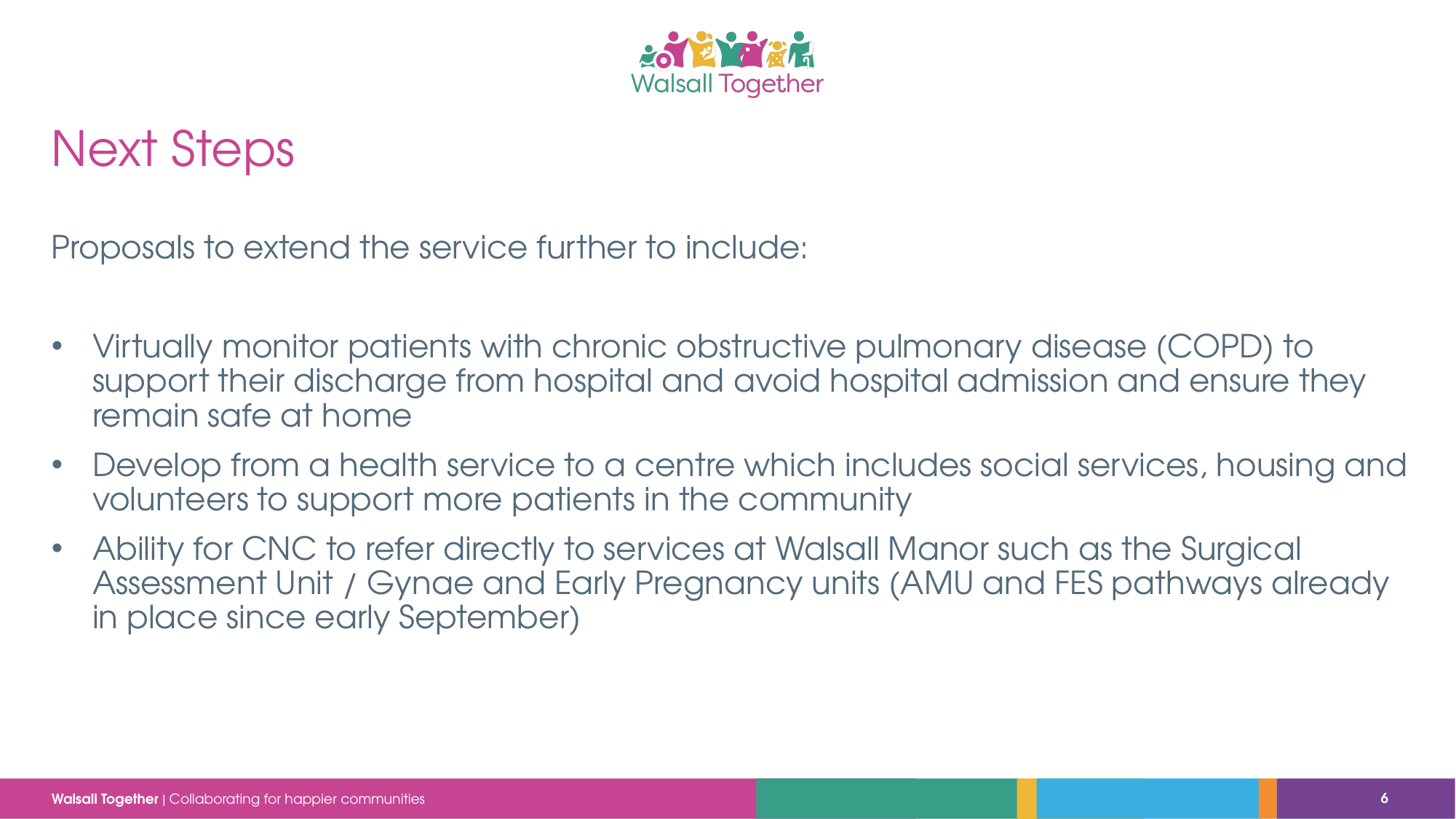

# Next Steps
Proposals to extend the service further to include:

Virtually monitor patients with chronic obstructive pulmonary disease (COPD) to support their discharge from hospital and avoid hospital admission and ensure they remain safe at home
Develop from a health service to a centre which includes social services, housing and volunteers to support more patients in the community
Ability for CNC to refer directly to services at Walsall Manor such as the Surgical Assessment Unit / Gynae and Early Pregnancy units (AMU and FES pathways already in place since early September)

6
Walsall Together | Collaborating for happier communities